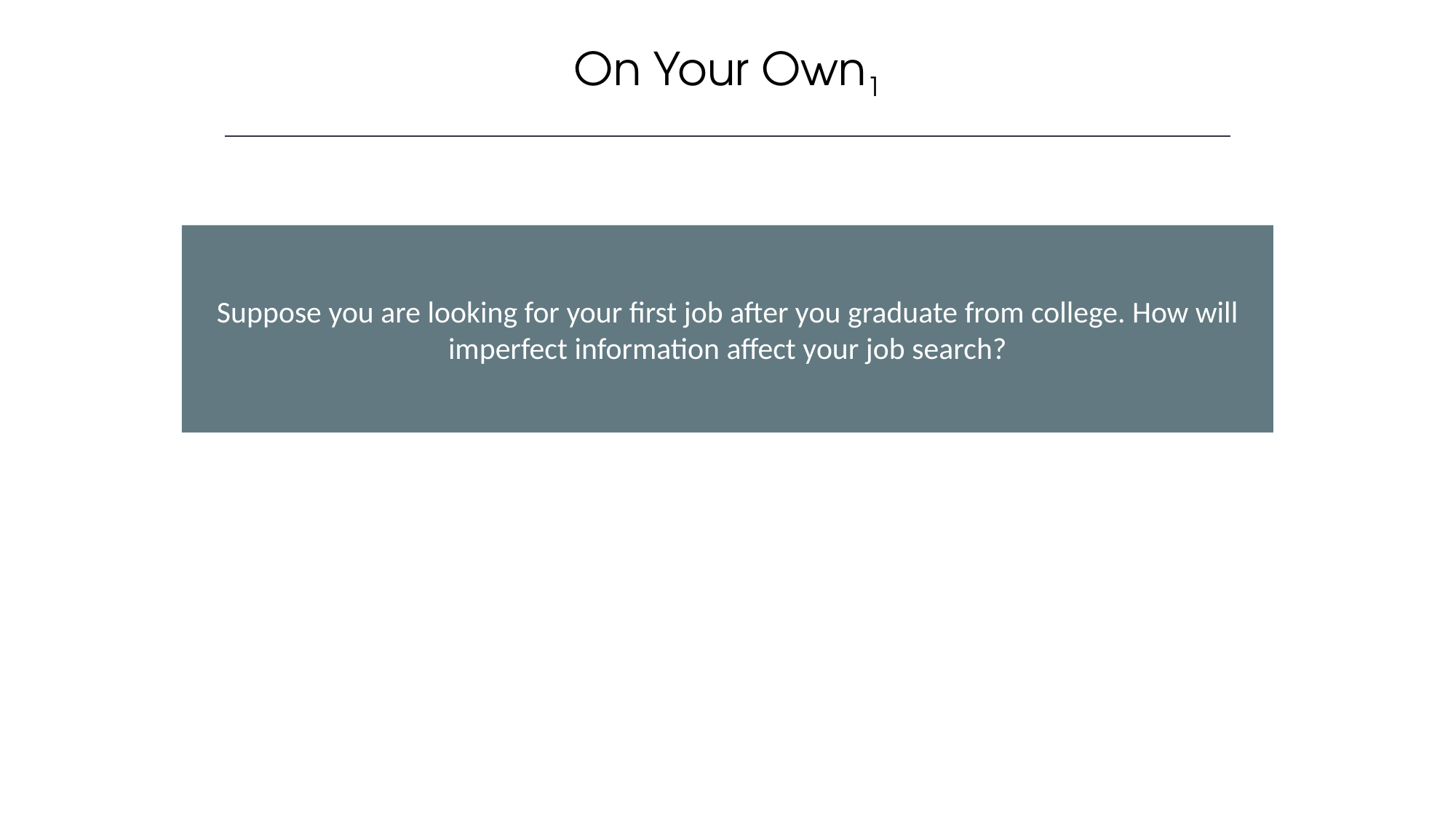

On Your Own1
Suppose you are looking for your first job after you graduate from college. How will imperfect information affect your job search?